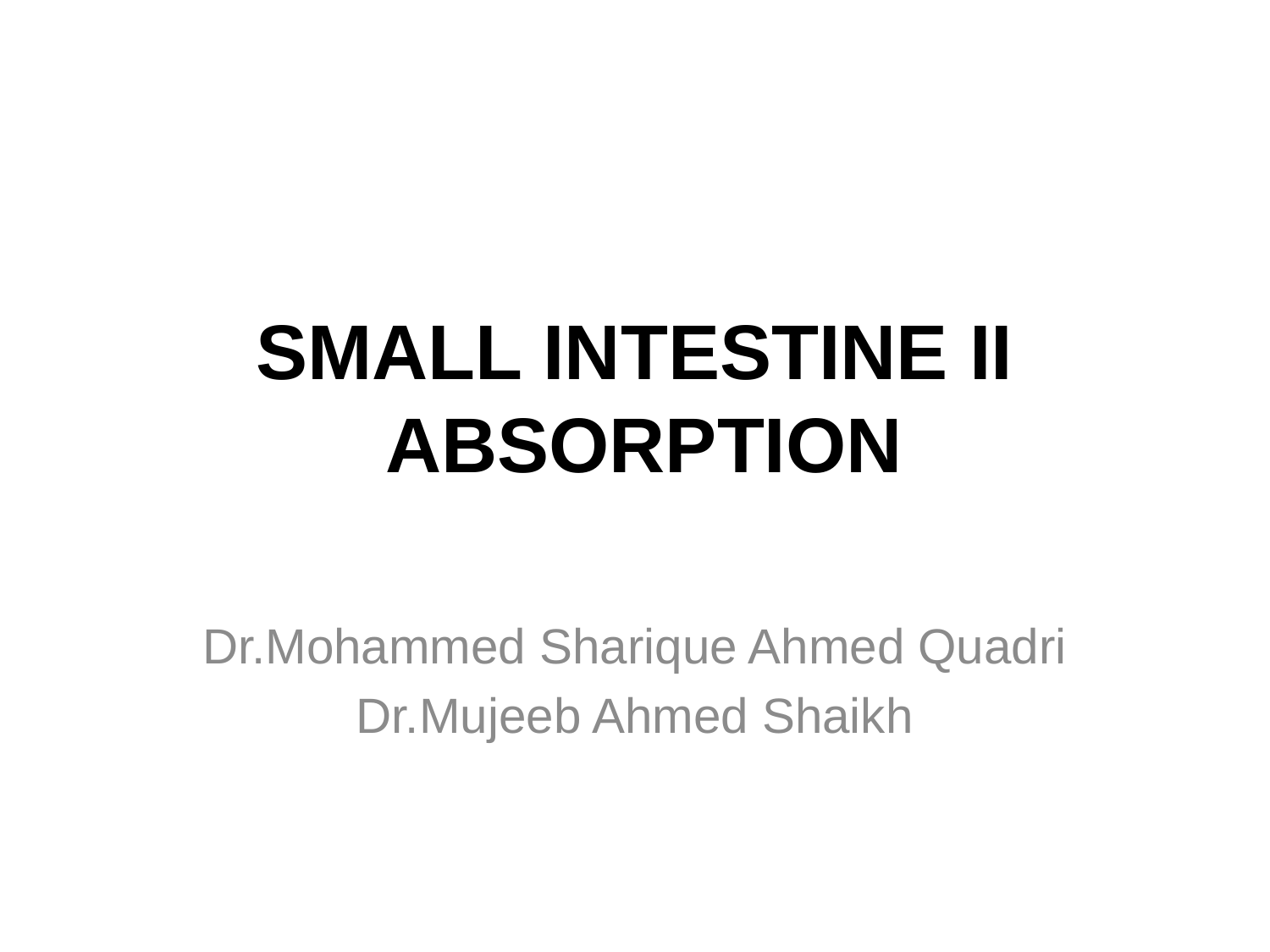

# SMALL INTESTINE II ABSORPTION

Dr.Mohammed Sharique Ahmed Quadri
Dr.Mujeeb Ahmed Shaikh